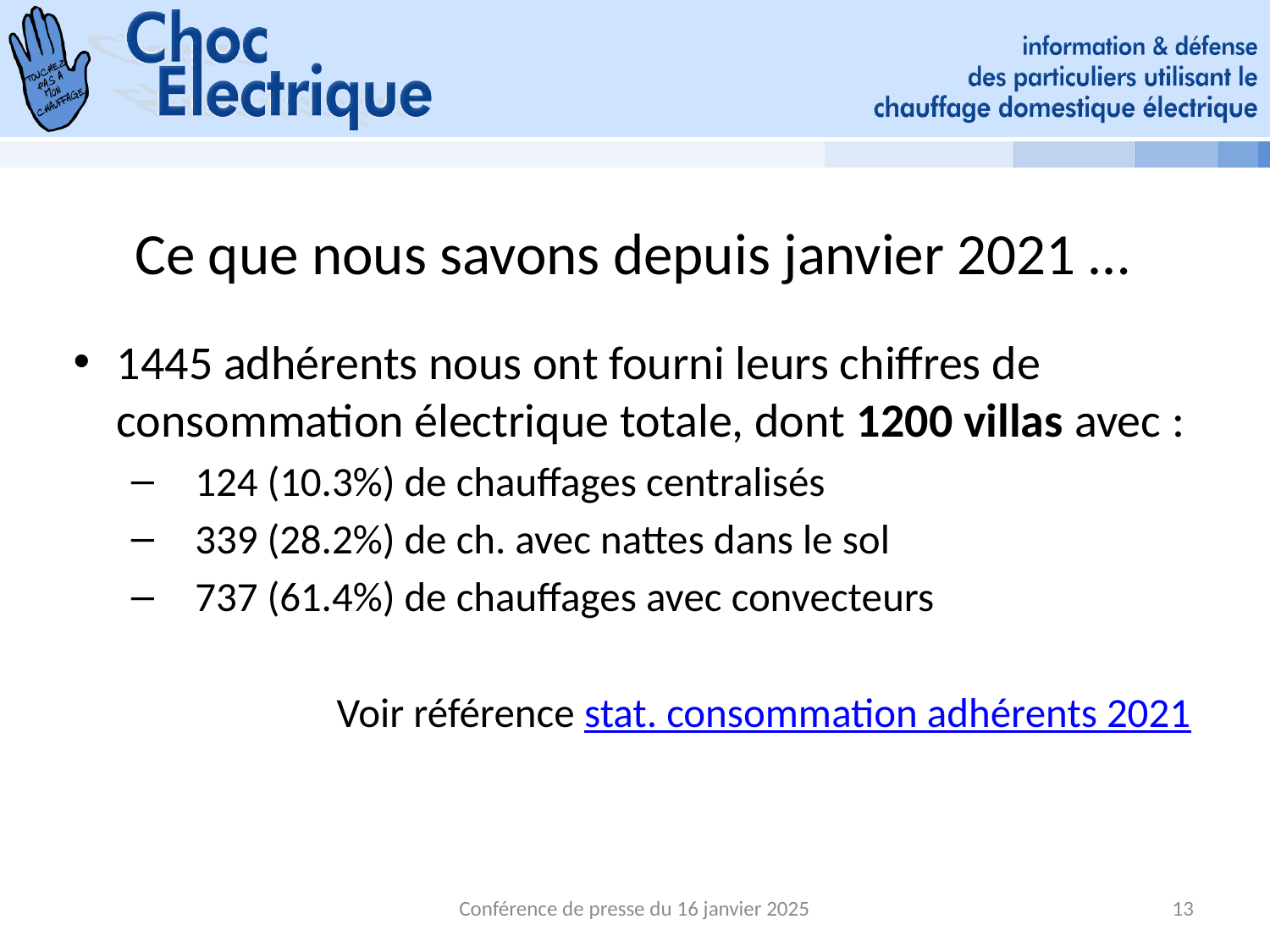

# Ce que nous savons depuis janvier 2021 …
1445 adhérents nous ont fourni leurs chiffres de consommation électrique totale, dont 1200 villas avec :
   124 (10.3%) de chauffages centralisés
   339 (28.2%) de ch. avec nattes dans le sol
   737 (61.4%) de chauffages avec convecteurs

Voir référence stat. consommation adhérents 2021

Conférence de presse du 16 janvier 2025
13